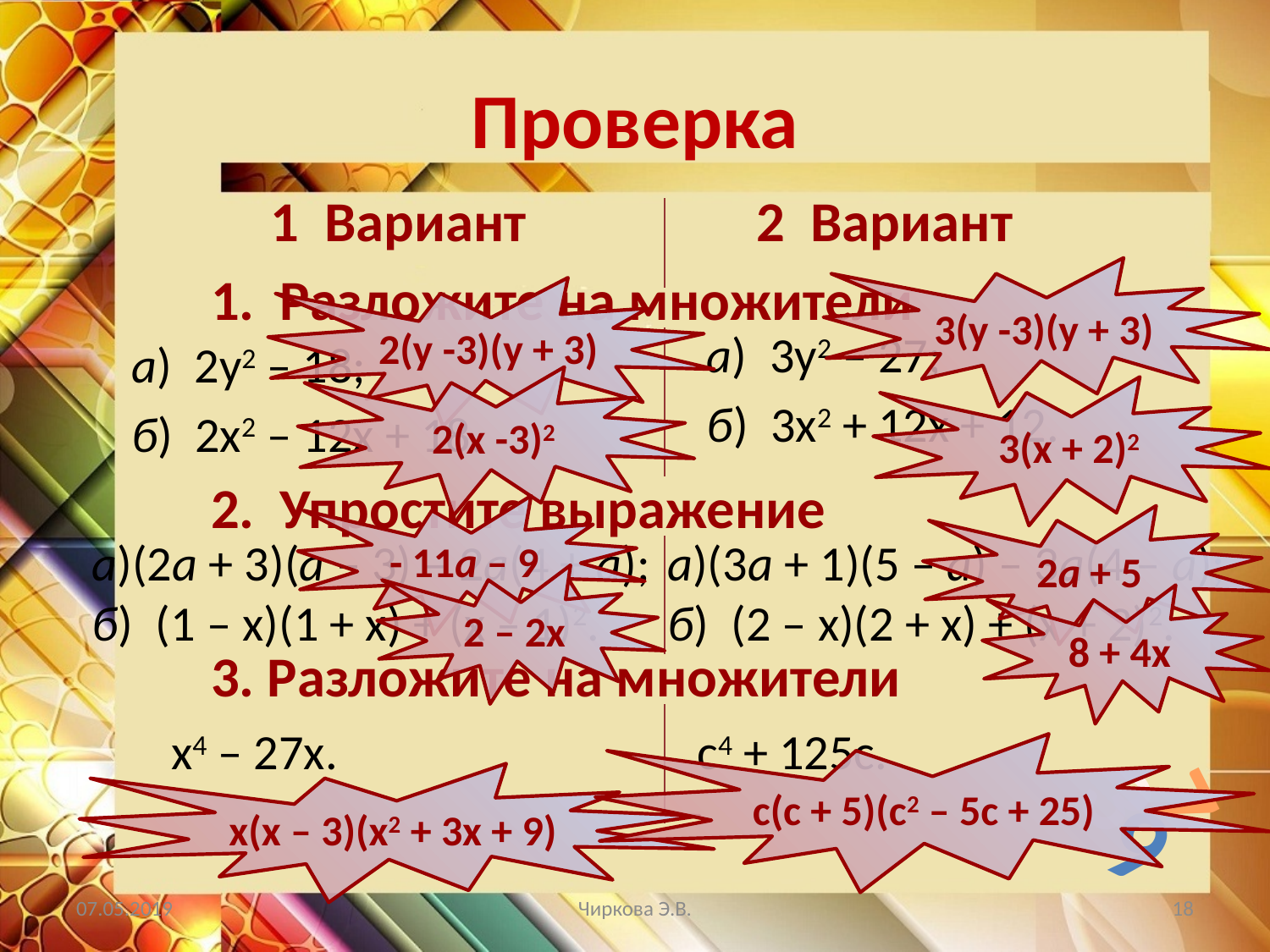

# Проверка
1  Вариант
2  Вариант
1.  Разложите на множители
3(у -3)(у + 3)
2(у -3)(у + 3)
а)  3у2 – 27;
а)  2у2 – 18;
2(х -3)2
3(х + 2)2
б)  3х2 + 12х + 12.
б)  2х2 – 12х + 18.
2.  Упростите выражение
- 11а – 9
2а + 5
а)(2а + 3)(а – 3) – 2а(4 + а);
а)(3а + 1)(5 – а) – 3а(4 – а);
2 – 2х
б)  (1 – х)(1 + х) + (х – 1)2.
б)  (2 – х)(2 + х) + (х + 2)2.
8 + 4х
3. Разложите на множители
х4 – 27х.
с4 + 125с.
с(с + 5)(с2 – 5с + 25)
3
7
х(х – 3)(х2 + 3х + 9)
9
07.05.2019
Чиркова Э.В.
18